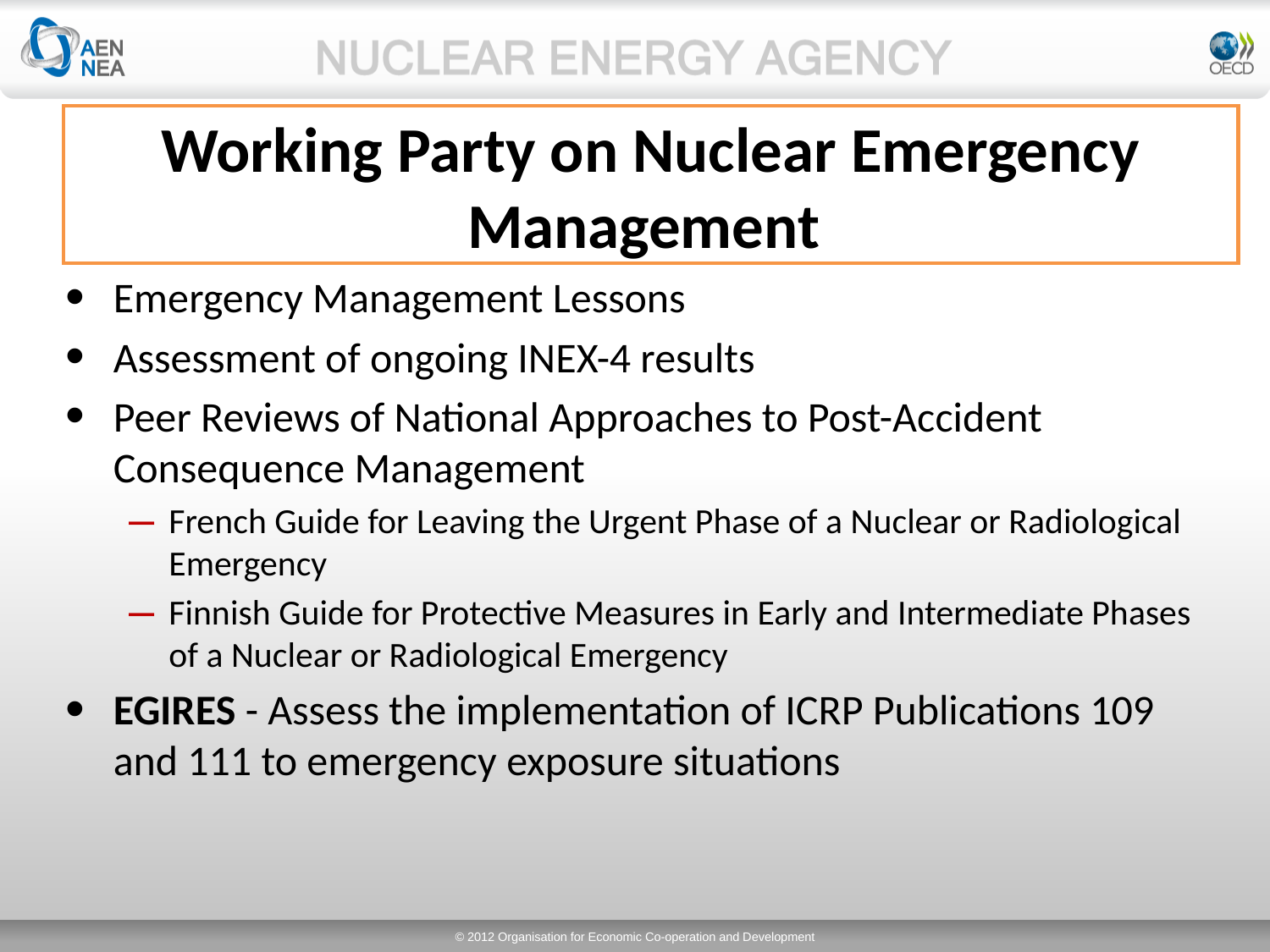

# Working Party on Nuclear Emergency Management
Emergency Management Lessons
Assessment of ongoing INEX-4 results
Peer Reviews of National Approaches to Post-Accident Consequence Management
French Guide for Leaving the Urgent Phase of a Nuclear or Radiological Emergency
Finnish Guide for Protective Measures in Early and Intermediate Phases of a Nuclear or Radiological Emergency
EGIRES - Assess the implementation of ICRP Publications 109 and 111 to emergency exposure situations